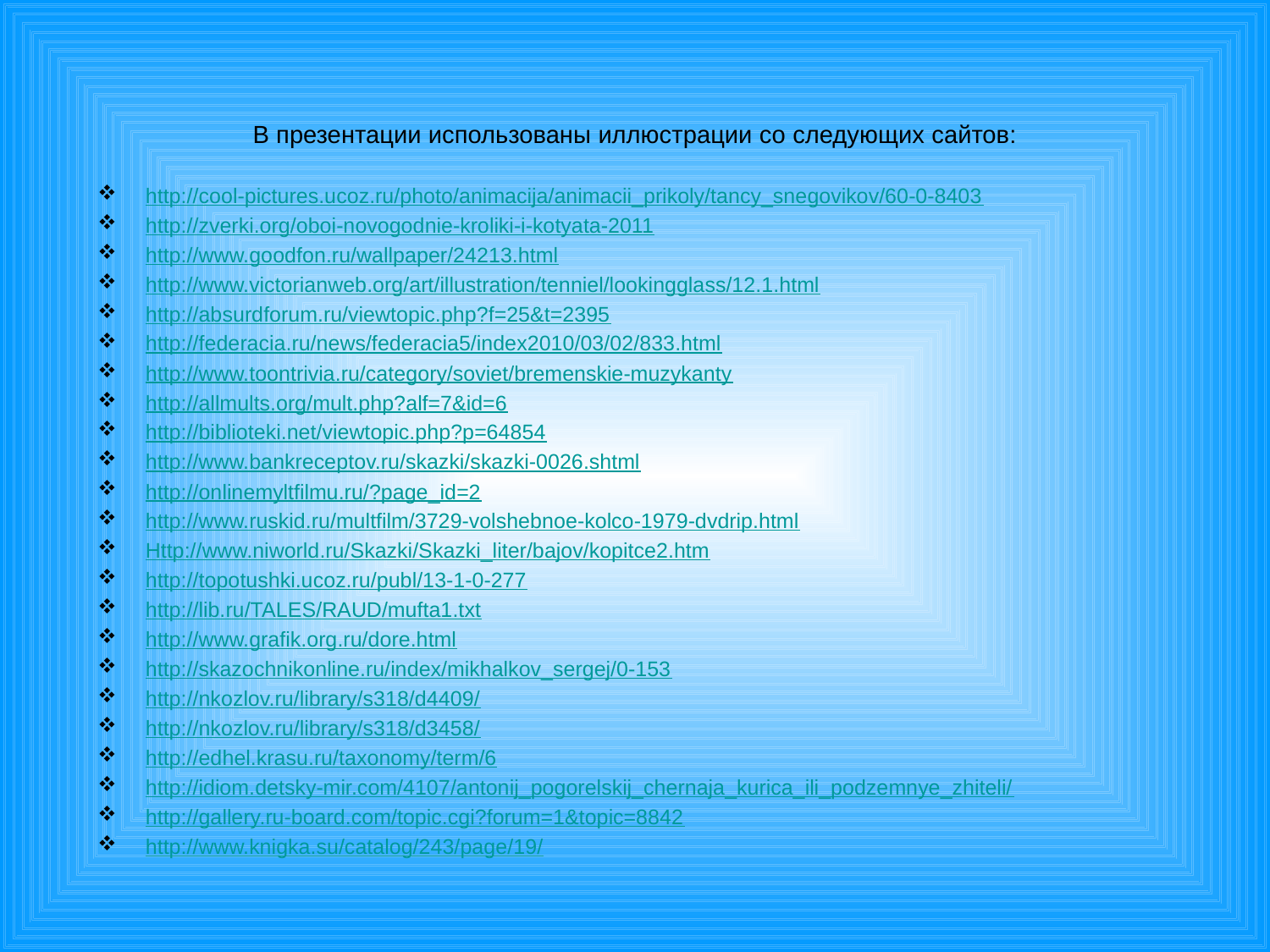

В презентации использованы иллюстрации со следующих сайтов:

http://cool-pictures.ucoz.ru/photo/animacija/animacii_prikoly/tancy_snegovikov/60-0-8403
http://zverki.org/oboi-novogodnie-kroliki-i-kotyata-2011
http://www.goodfon.ru/wallpaper/24213.html
http://www.victorianweb.org/art/illustration/tenniel/lookingglass/12.1.html
http://absurdforum.ru/viewtopic.php?f=25&t=2395
http://federacia.ru/news/federacia5/index2010/03/02/833.html
http://www.toontrivia.ru/category/soviet/bremenskie-muzykanty
http://allmults.org/mult.php?alf=7&id=6
http://biblioteki.net/viewtopic.php?p=64854
http://www.bankreceptov.ru/skazki/skazki-0026.shtml
http://onlinemyltfilmu.ru/?page_id=2
http://www.ruskid.ru/multfilm/3729-volshebnoe-kolco-1979-dvdrip.html
Http://www.niworld.ru/Skazki/Skazki_liter/bajov/kopitce2.htm
http://topotushki.ucoz.ru/publ/13-1-0-277
http://lib.ru/TALES/RAUD/mufta1.txt
http://www.grafik.org.ru/dore.html
http://skazochnikonline.ru/index/mikhalkov_sergej/0-153
http://nkozlov.ru/library/s318/d4409/
http://nkozlov.ru/library/s318/d3458/
http://edhel.krasu.ru/taxonomy/term/6
http://idiom.detsky-mir.com/4107/antonij_pogorelskij_chernaja_kurica_ili_podzemnye_zhiteli/
http://gallery.ru-board.com/topic.cgi?forum=1&topic=8842
http://www.knigka.su/catalog/243/page/19/